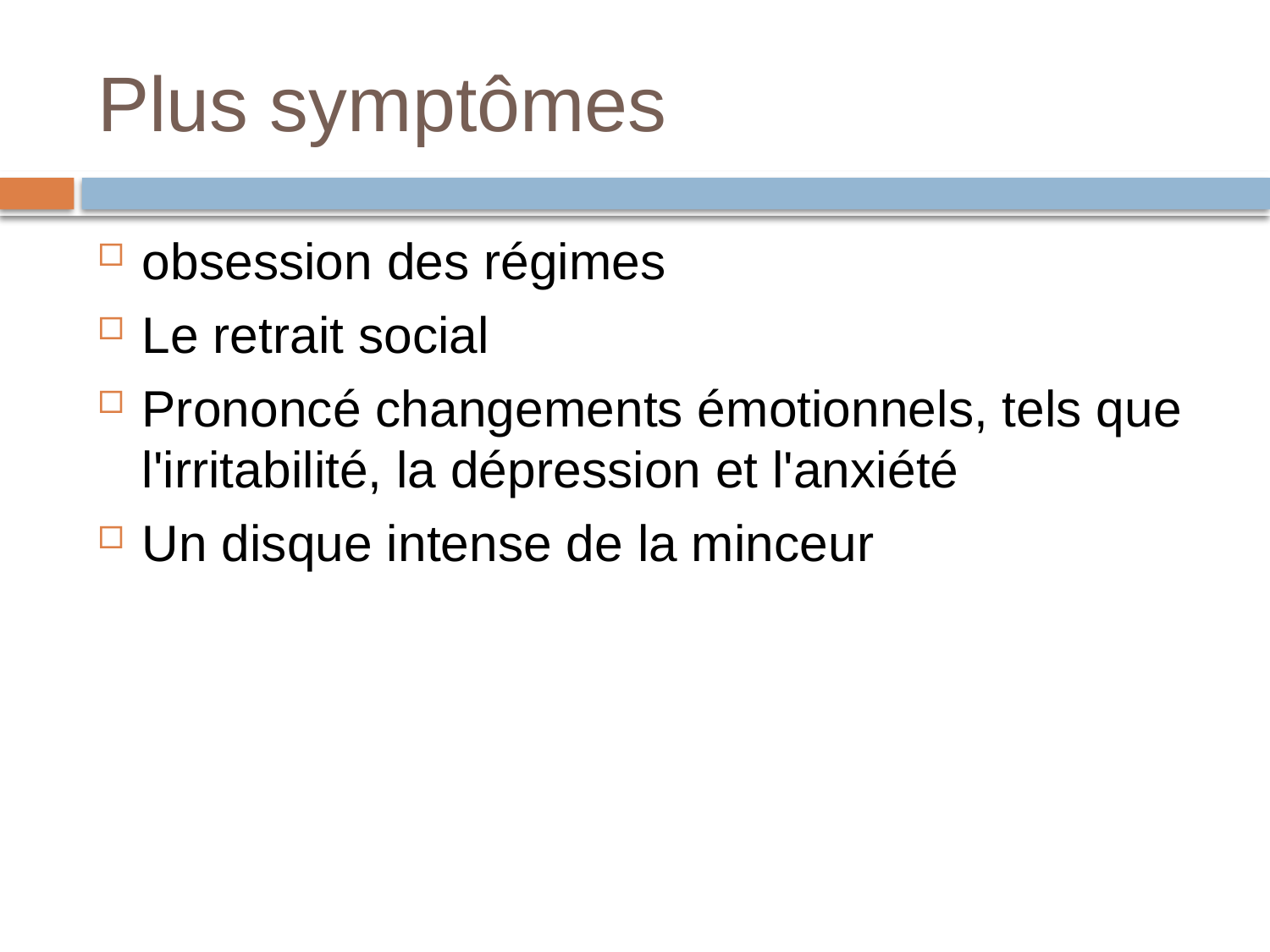

# Plus symptômes
obsession des régimes
Le retrait social
Prononcé changements émotionnels, tels que l'irritabilité, la dépression et l'anxiété
Un disque intense de la minceur